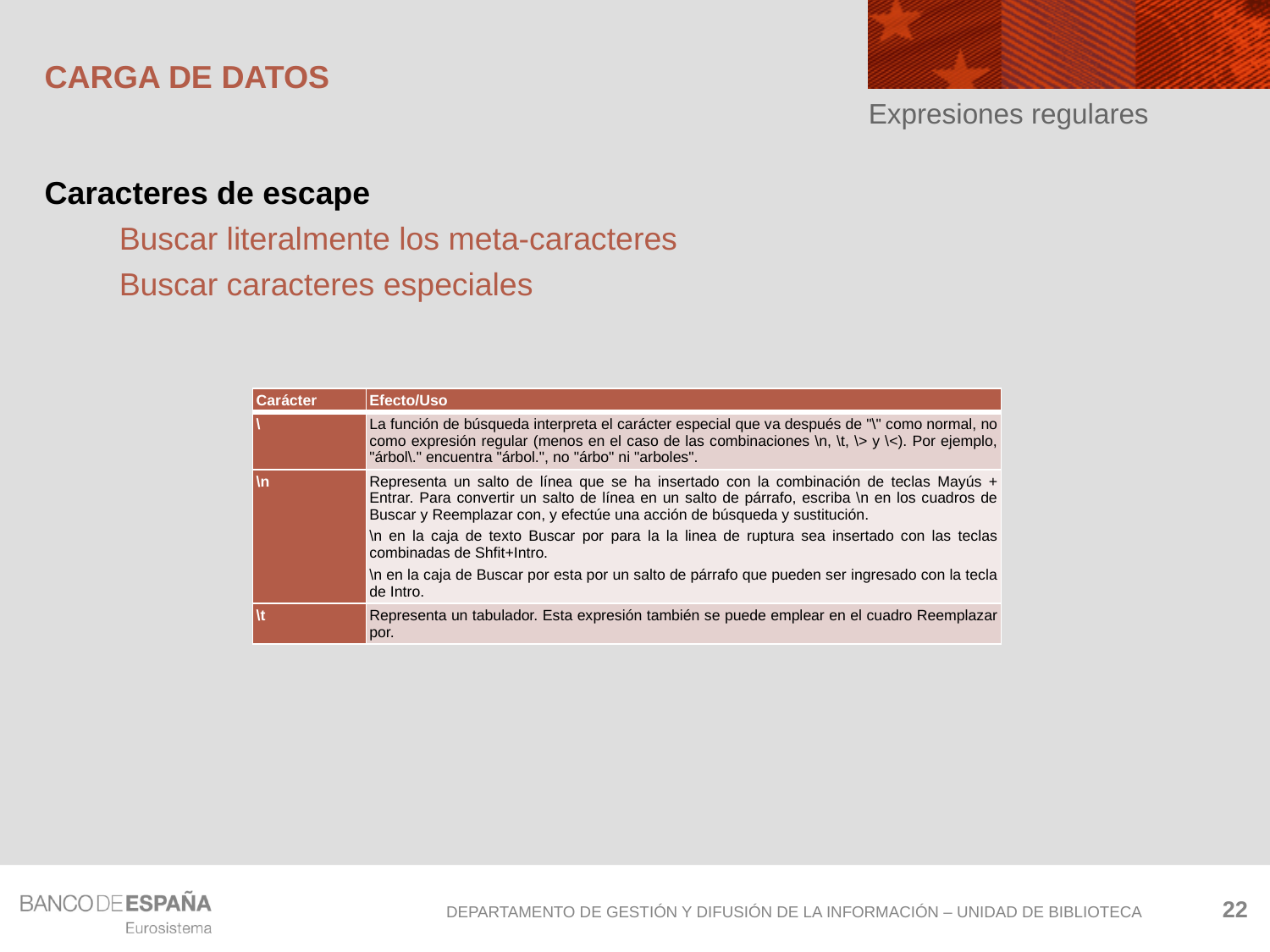

# CARGA DE DATOS
Expresiones regulares
Caracteres de escape
Buscar literalmente los meta-caracteres
Buscar caracteres especiales

| Carácter | Efecto/Uso |
| --- | --- |
| \ | La función de búsqueda interpreta el carácter especial que va después de "\" como normal, no como expresión regular (menos en el caso de las combinaciones \n, \t, \> y \<). Por ejemplo, "árbol\." encuentra "árbol.", no "árbo" ni "arboles". |
| \n | Representa un salto de línea que se ha insertado con la combinación de teclas Mayús + Entrar. Para convertir un salto de línea en un salto de párrafo, escriba \n en los cuadros de Buscar y Reemplazar con, y efectúe una acción de búsqueda y sustitución. \n en la caja de texto Buscar por para la la linea de ruptura sea insertado con las teclas combinadas de Shfit+Intro. \n en la caja de Buscar por esta por un salto de párrafo que pueden ser ingresado con la tecla de Intro. |
| \t | Representa un tabulador. Esta expresión también se puede emplear en el cuadro Reemplazar por. |
22